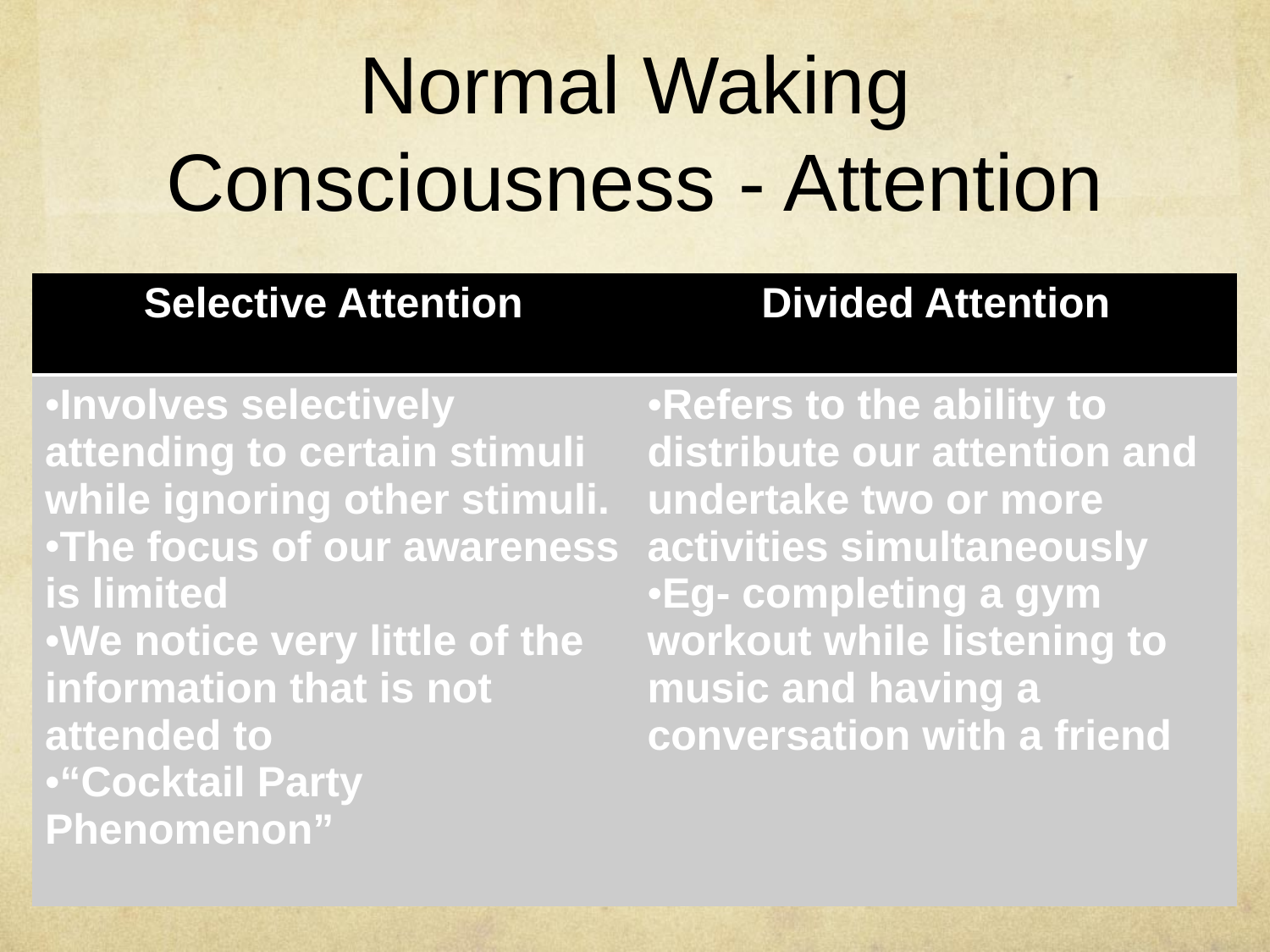

# Normal Waking Consciousness - Attention
| Selective Attention | Divided Attention |
| --- | --- |
| Involves selectively attending to certain stimuli while ignoring other stimuli. The focus of our awareness is limited We notice very little of the information that is not attended to “Cocktail Party Phenomenon” | Refers to the ability to distribute our attention and undertake two or more activities simultaneously Eg- completing a gym workout while listening to music and having a conversation with a friend |